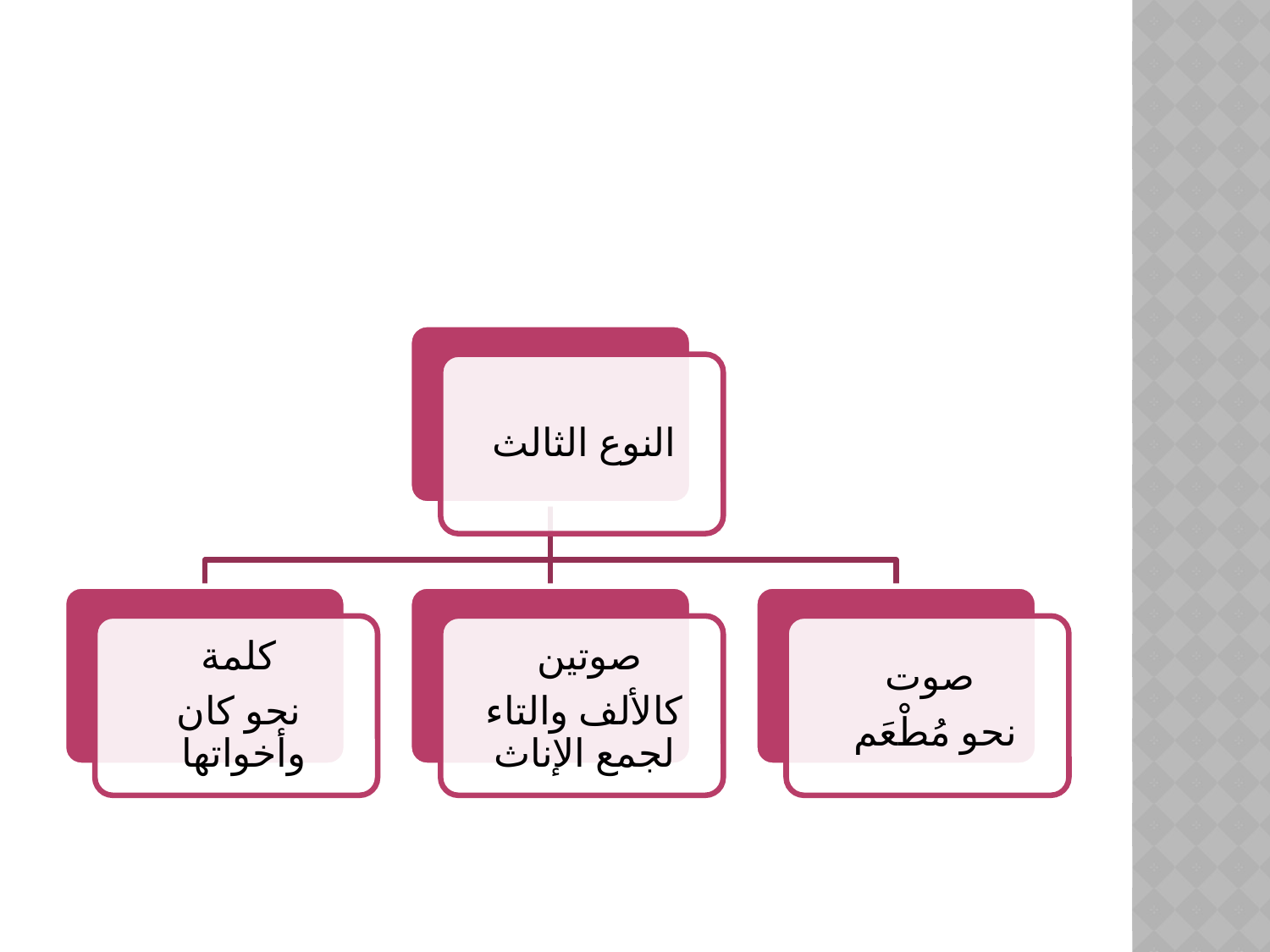

#
النوع الثالث
كلمة
نحو كان وأخواتها
صوتين
كالألف والتاء لجمع الإناث
صوت
نحو مُطْعَم